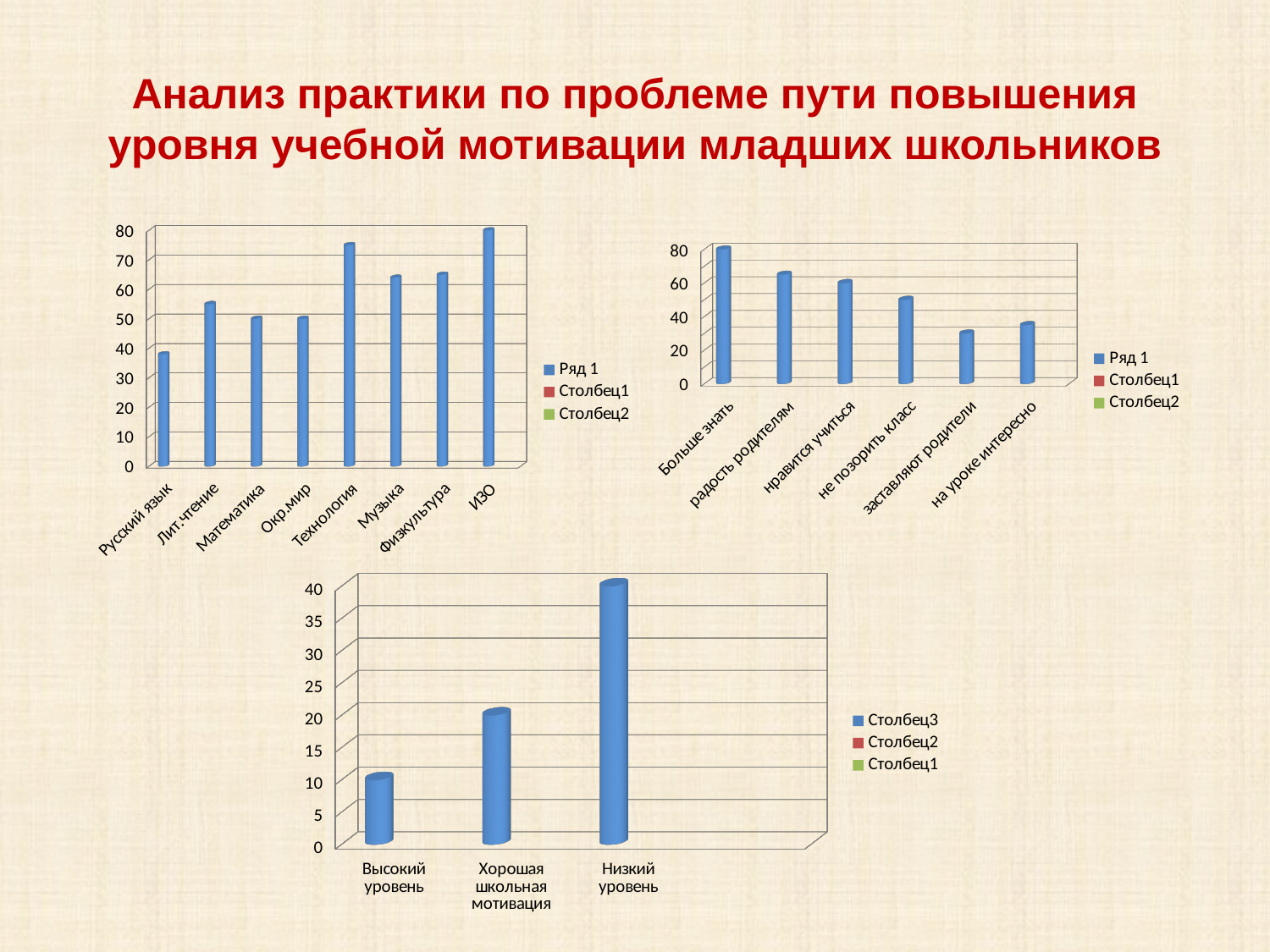

# Анализ практики по проблеме пути повышения уровня учебной мотивации младших школьников

[unsupported chart]

[unsupported chart]

[unsupported chart]